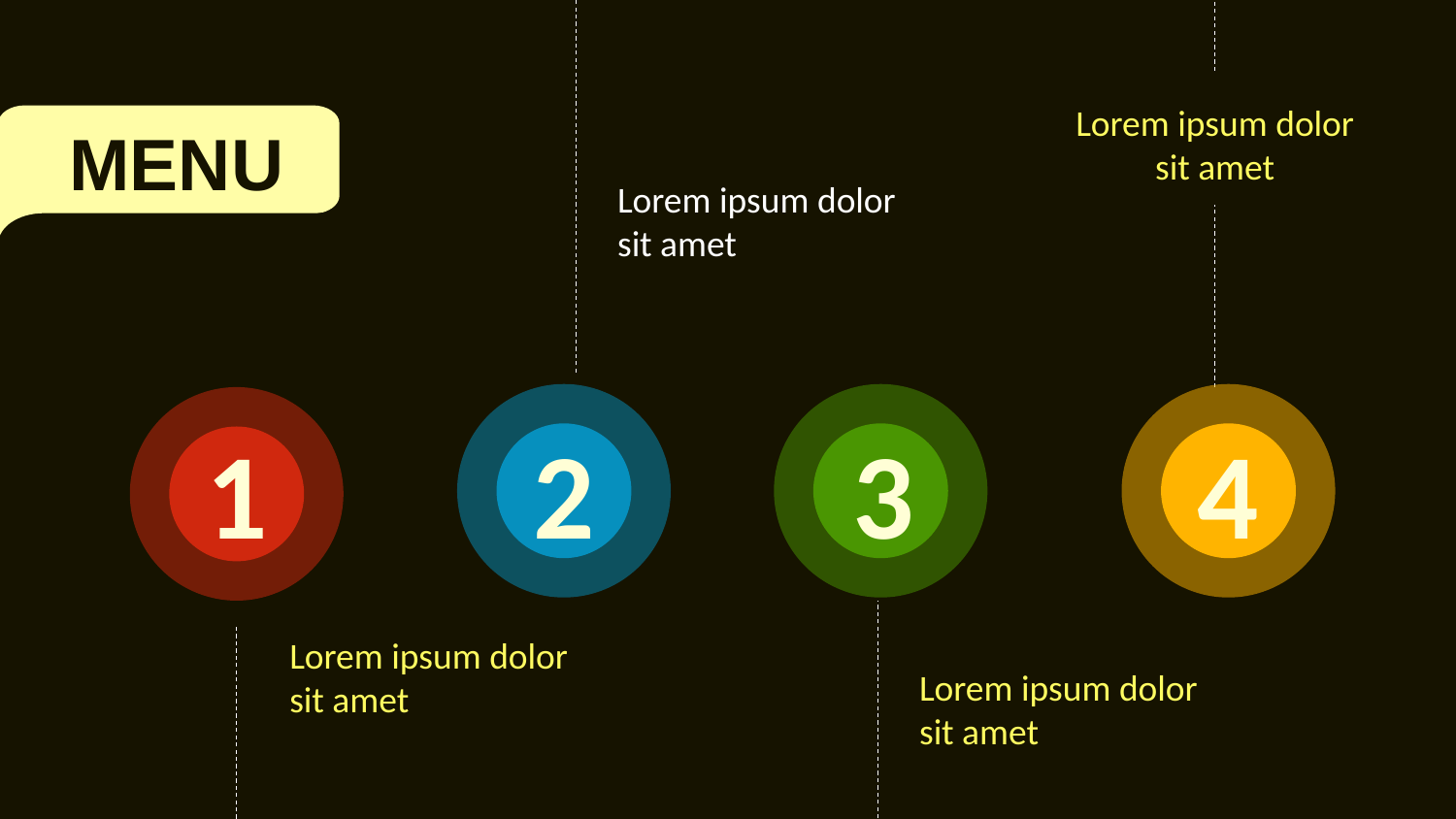

MENU
Lorem ipsum dolor sit amet

Lorem ipsum dolor sit amet
1

2

3

4

Lorem ipsum dolor sit amet
Lorem ipsum dolor sit amet